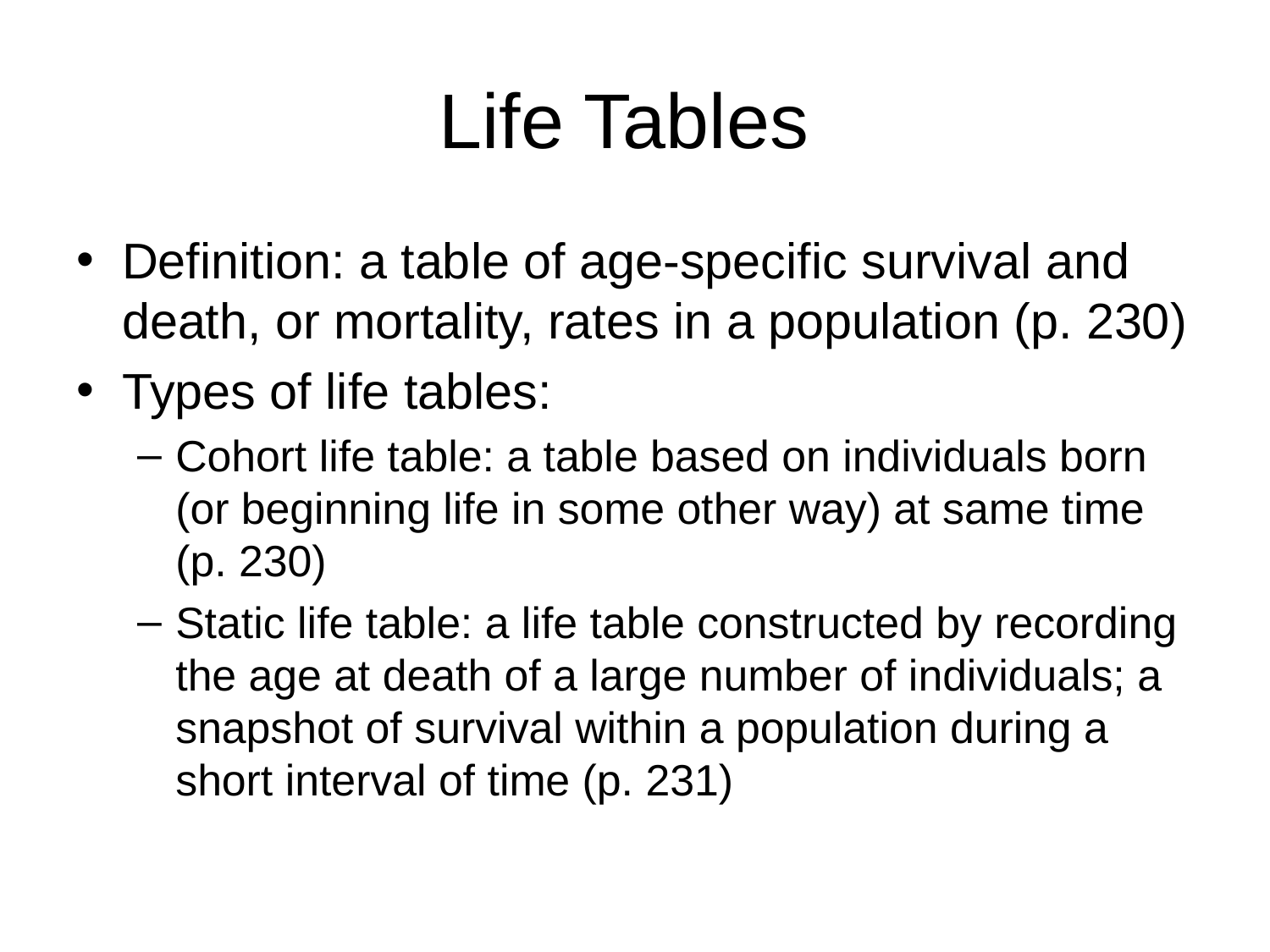

# Life Tables
Definition: a table of age-specific survival and death, or mortality, rates in a population (p. 230)
Types of life tables:
Cohort life table: a table based on individuals born (or beginning life in some other way) at same time (p. 230)
Static life table: a life table constructed by recording the age at death of a large number of individuals; a snapshot of survival within a population during a short interval of time (p. 231)